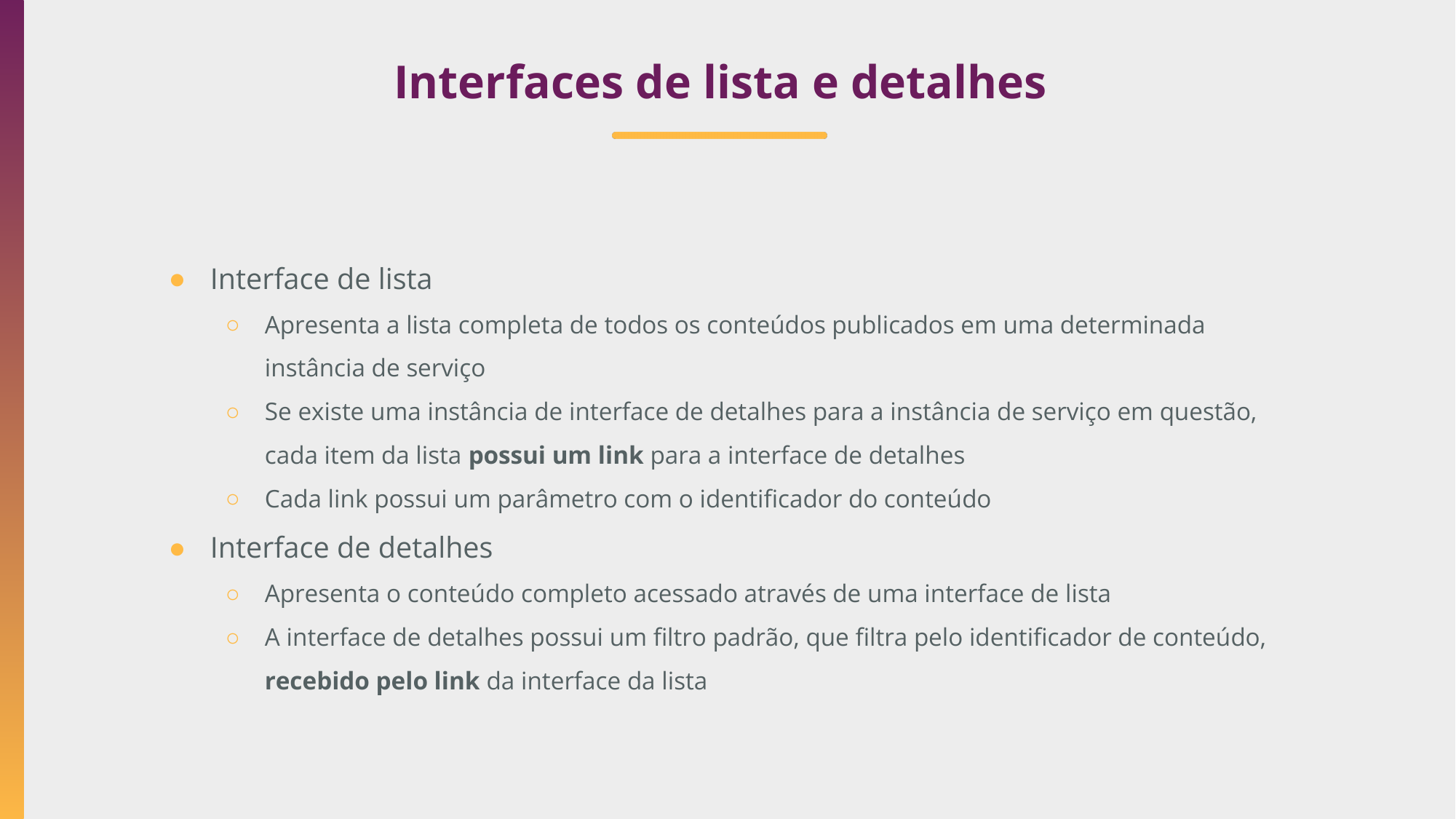

# Interfaces de lista e detalhes
Interface de lista
Apresenta a lista completa de todos os conteúdos publicados em uma determinada instância de serviço
Se existe uma instância de interface de detalhes para a instância de serviço em questão, cada item da lista possui um link para a interface de detalhes
Cada link possui um parâmetro com o identificador do conteúdo
Interface de detalhes
Apresenta o conteúdo completo acessado através de uma interface de lista
A interface de detalhes possui um filtro padrão, que filtra pelo identificador de conteúdo, recebido pelo link da interface da lista